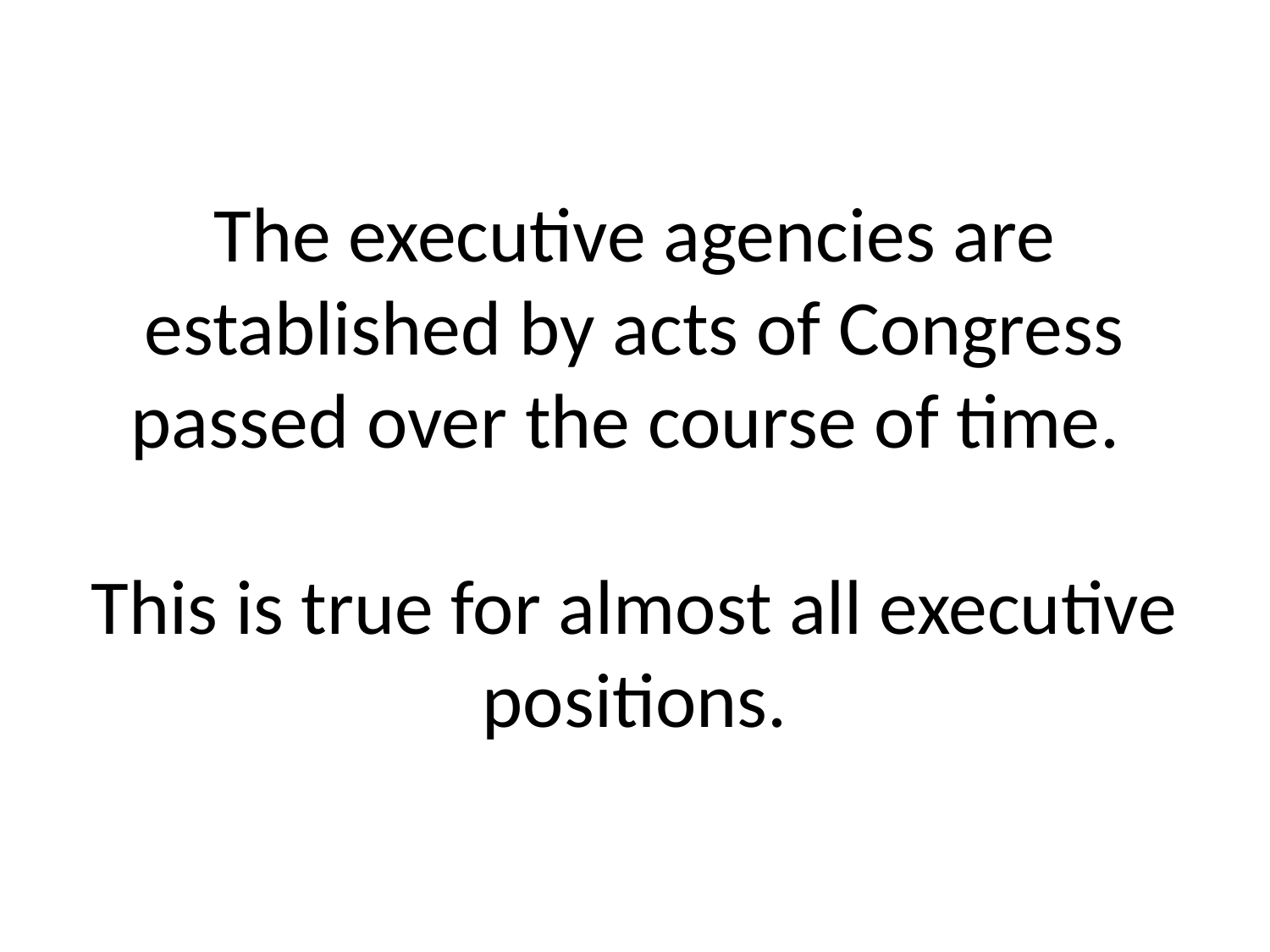

# The executive agencies are established by acts of Congress passed over the course of time. This is true for almost all executive positions.